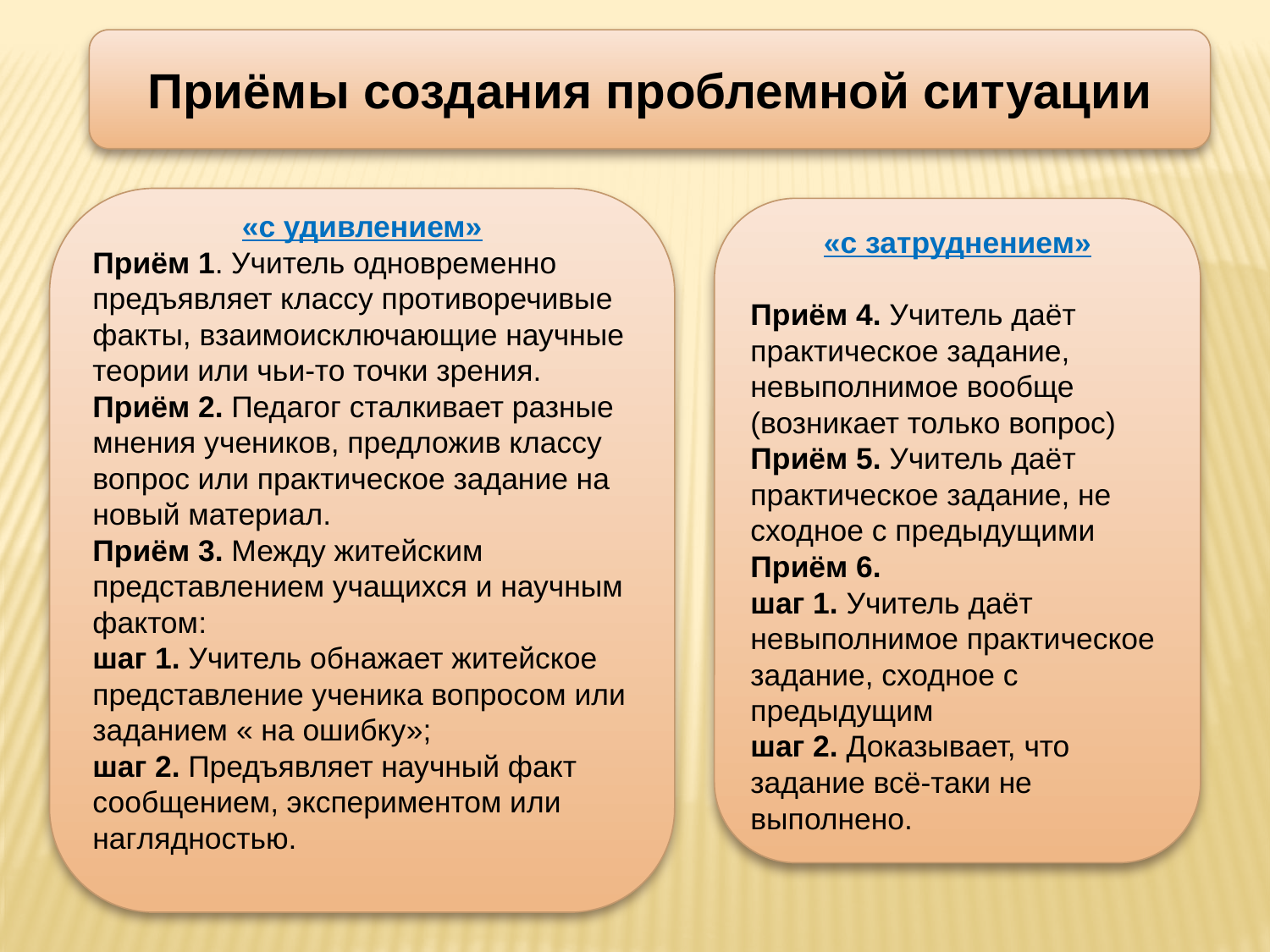

Приёмы создания проблемной ситуации
«с удивлением»
Приём 1. Учитель одновременно предъявляет классу противоречивые факты, взаимоисключающие научные теории или чьи-то точки зрения.
Приём 2. Педагог сталкивает разные мнения учеников, предложив классу вопрос или практическое задание на новый материал.
Приём 3. Между житейским представлением учащихся и научным фактом:
шаг 1. Учитель обнажает житейское представление ученика вопросом или заданием « на ошибку»;
шаг 2. Предъявляет научный факт сообщением, экспериментом или наглядностью.

«с затруднением»

Приём 4. Учитель даёт практическое задание, невыполнимое вообще (возникает только вопрос)
Приём 5. Учитель даёт практическое задание, не сходное с предыдущими
Приём 6.
шаг 1. Учитель даёт  невыполнимое практическое задание, сходное с предыдущим
шаг 2. Доказывает, что задание всё-таки не выполнено.